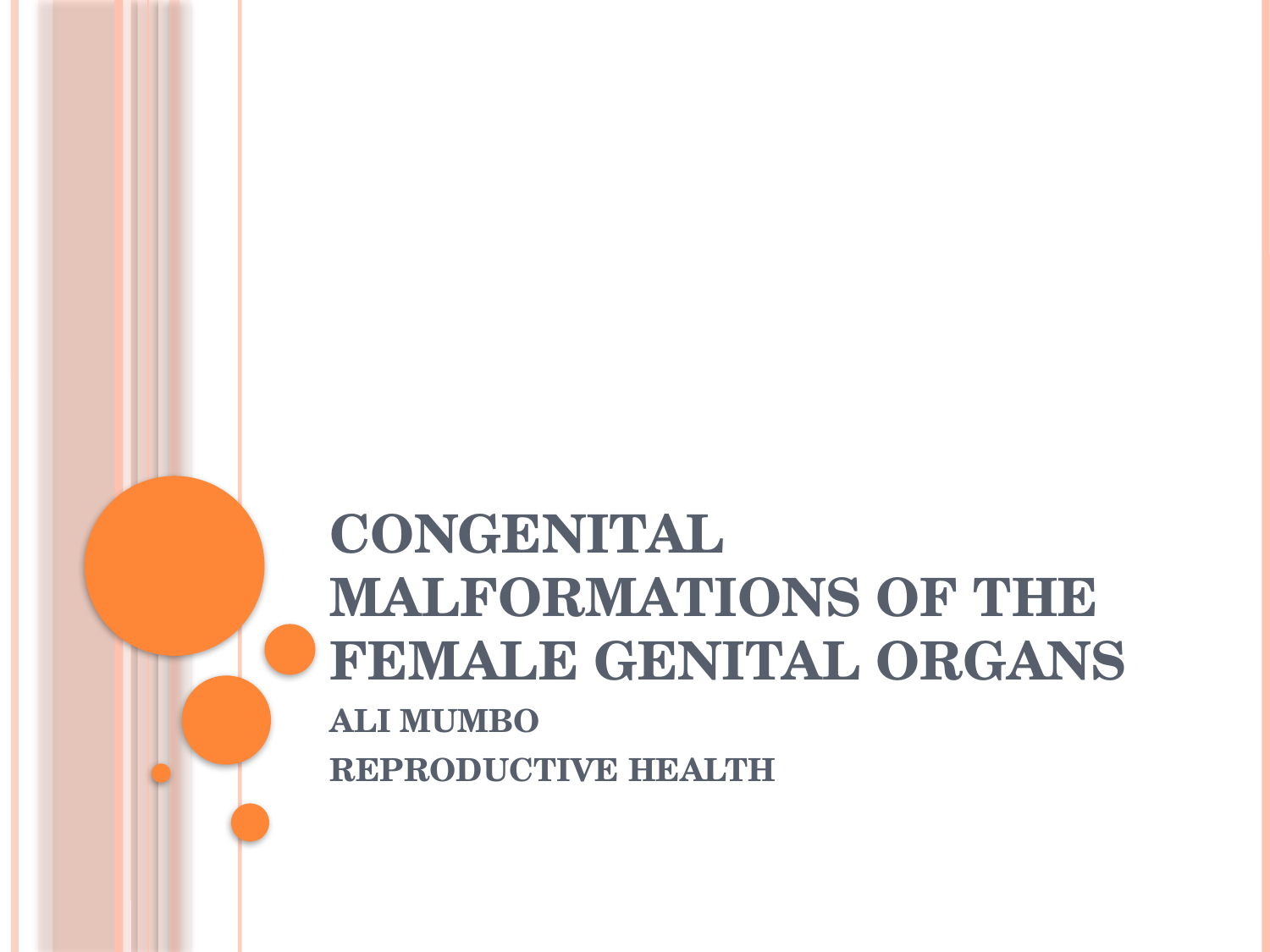

# CONGENITAL MALFORMATIONS OF THE FEMALE GENITAL ORGANS
ALI MUMBO
REPRODUCTIVE HEALTH